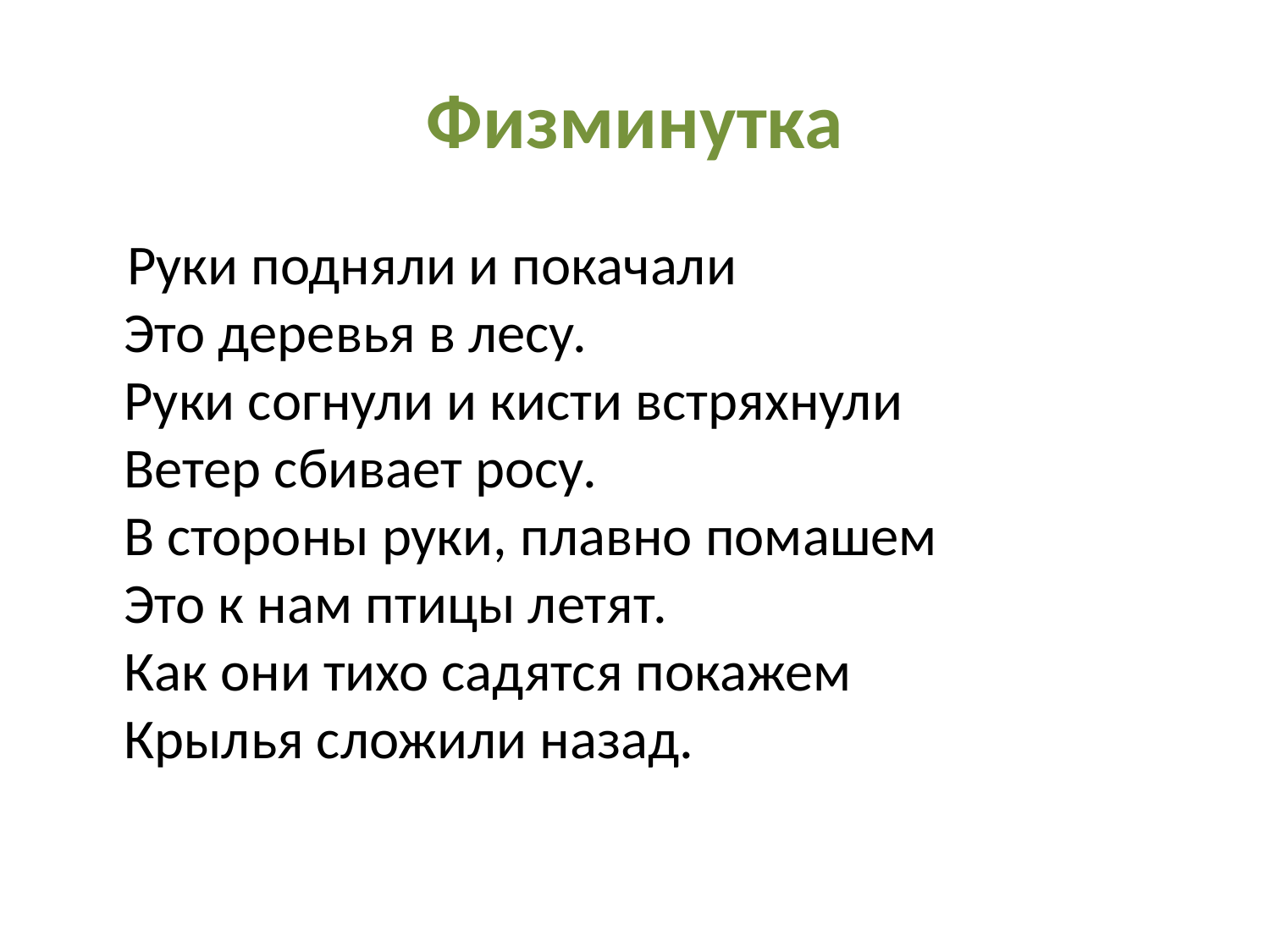

# Физминутка
    Руки подняли и покачали
Это деревья в лесу.
Руки согнули и кисти встряхнули
Ветер сбивает росу.
В стороны руки, плавно помашем
Это к нам птицы летят.
Как они тихо садятся покажем 
Крылья сложили назад.